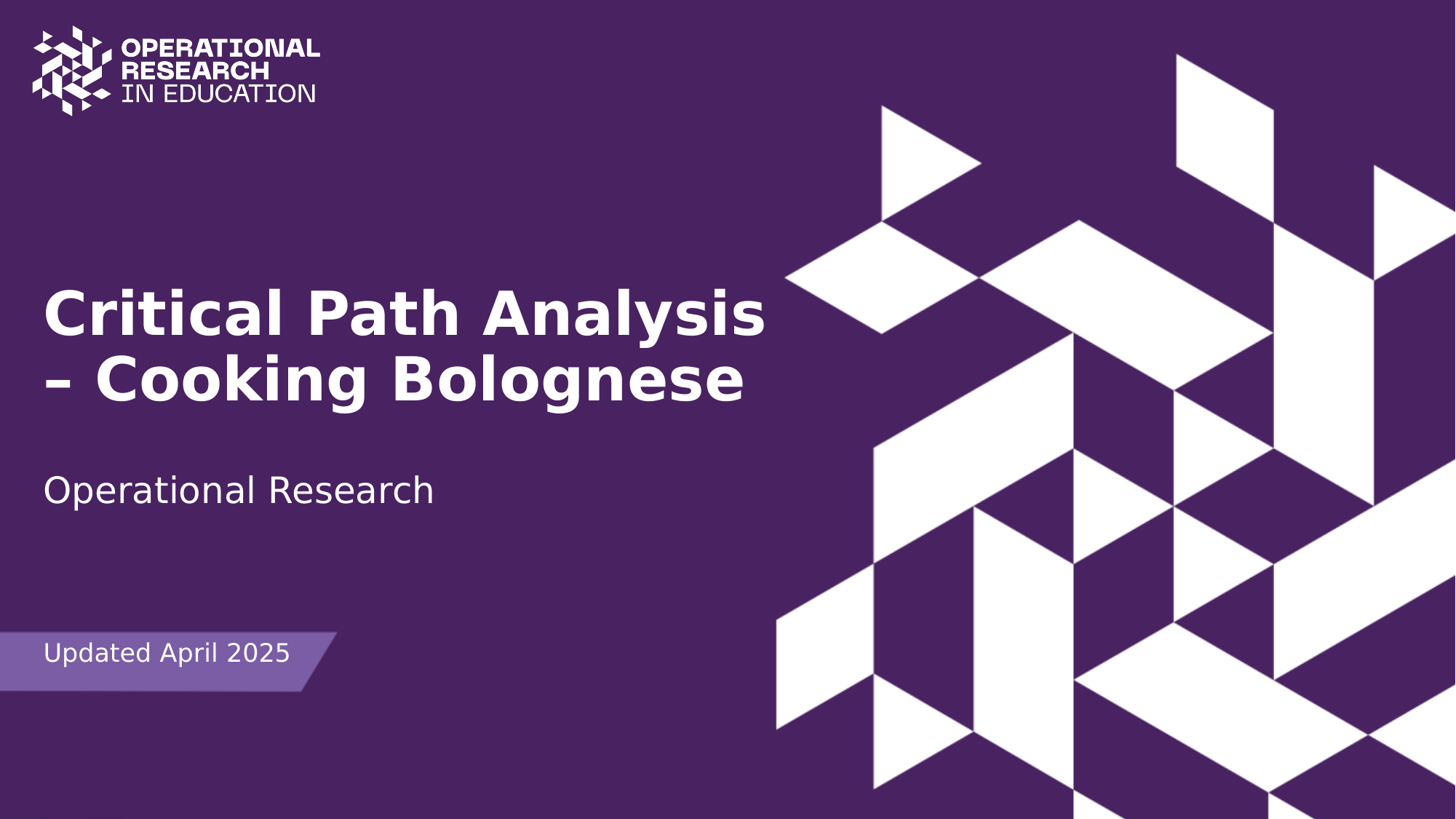

# Critical Path Analysis – Cooking Bolognese
Operational Research
Updated April 2025